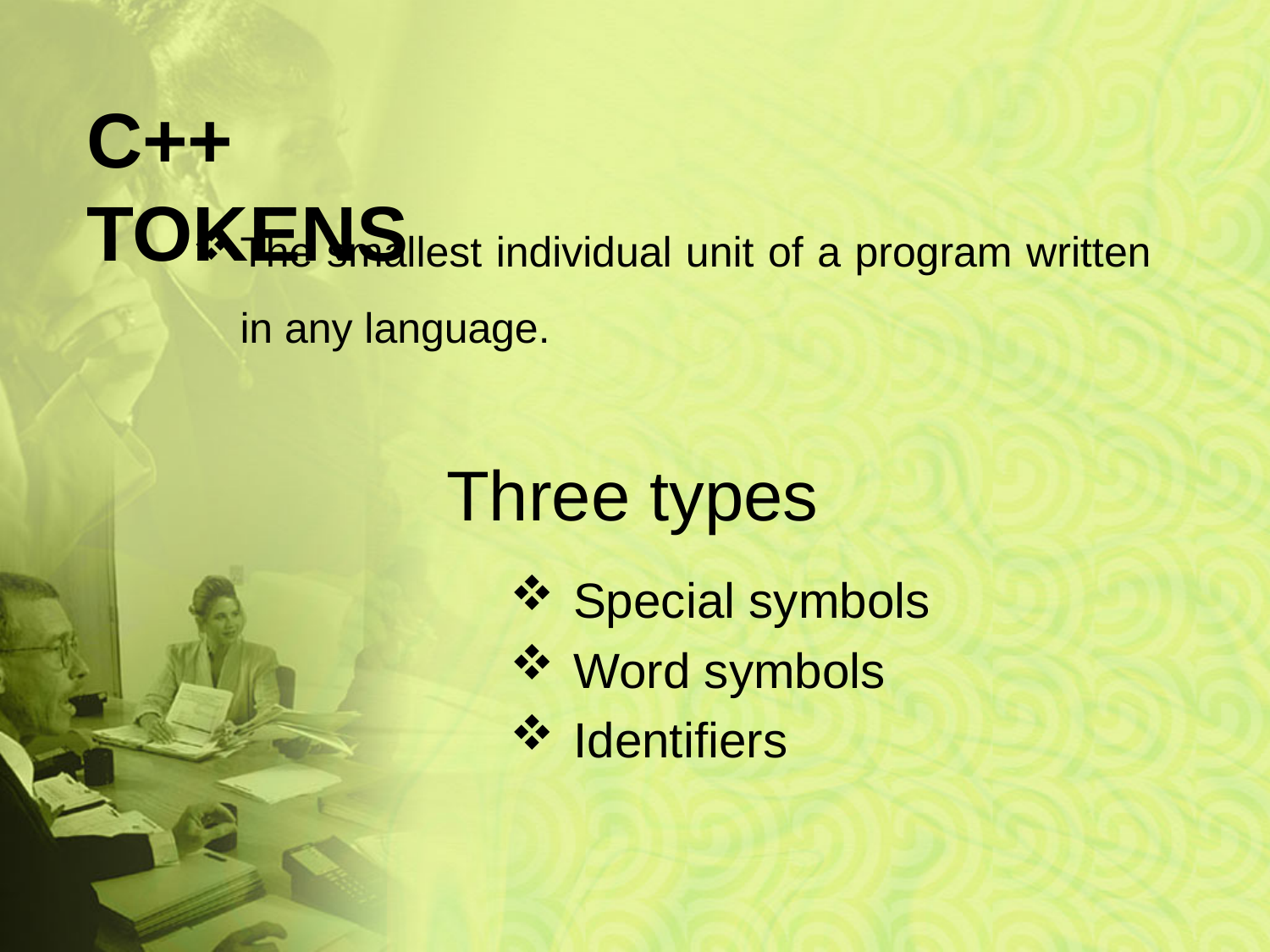

C++ TOKENS
The smallest individual unit of a program written in any language.
Three types

Special symbols
Word symbols
Identifiers